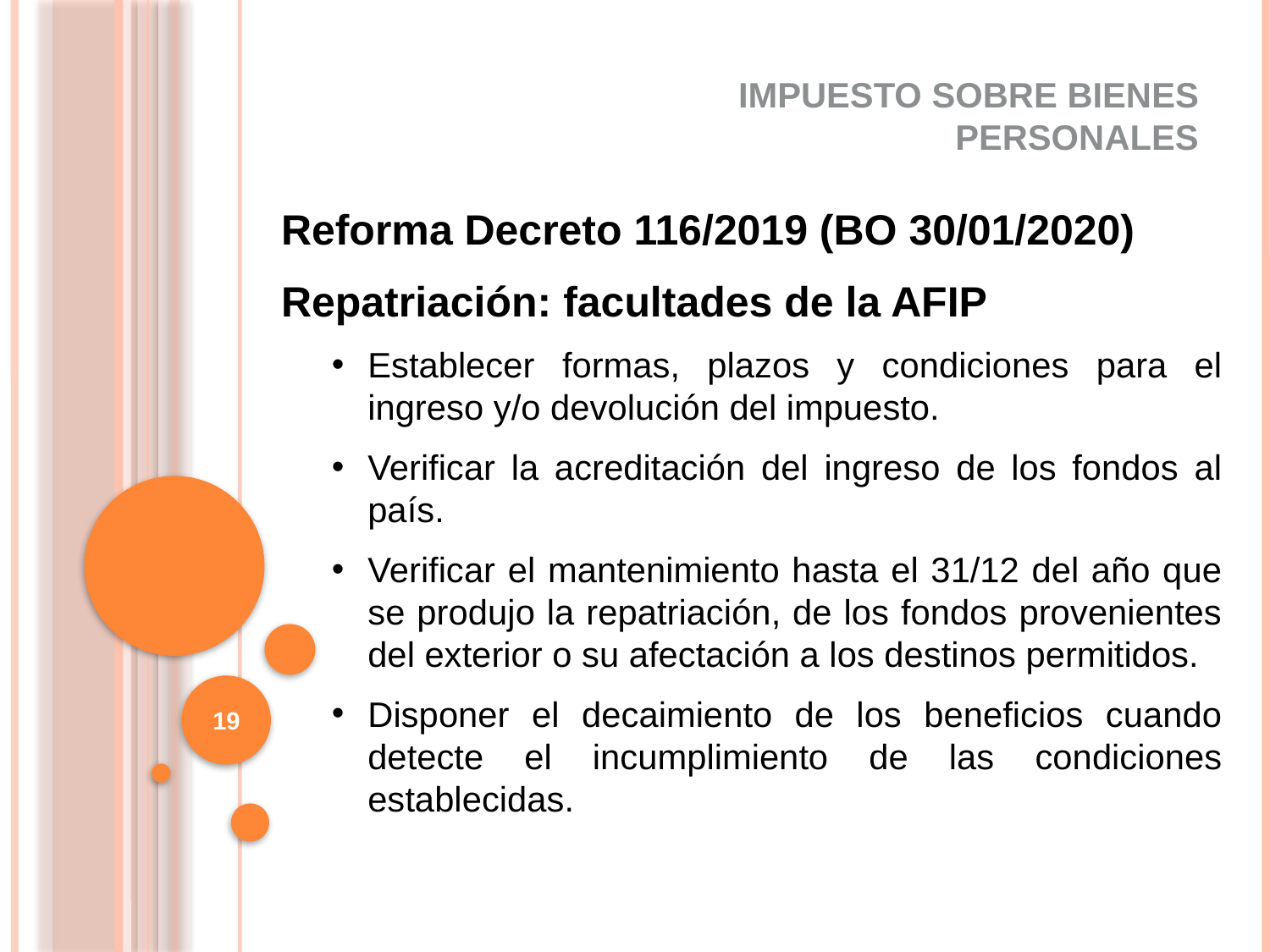

IMPUESTO SOBRE BIENES PERSONALES
Reforma Decreto 116/2019 (BO 30/01/2020)
Repatriación: facultades de la AFIP
Establecer formas, plazos y condiciones para el ingreso y/o devolución del impuesto.
Verificar la acreditación del ingreso de los fondos al país.
Verificar el mantenimiento hasta el 31/12 del año que se produjo la repatriación, de los fondos provenientes del exterior o su afectación a los destinos permitidos.
Disponer el decaimiento de los beneficios cuando detecte el incumplimiento de las condiciones establecidas.

19